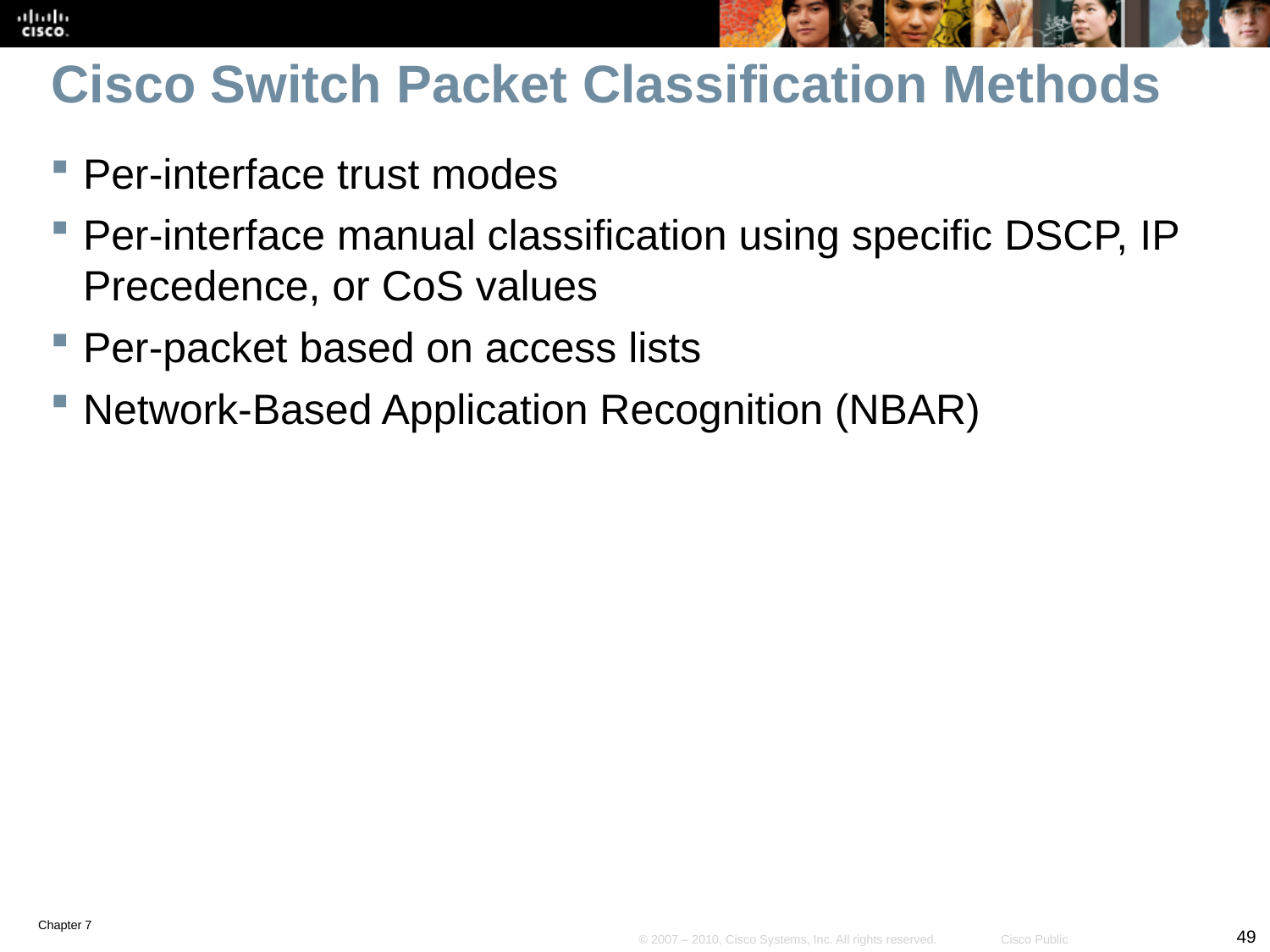

# Cisco Switch Packet Classification Methods
Per-interface trust modes
Per-interface manual classification using specific DSCP, IP Precedence, or CoS values
Per-packet based on access lists
Network-Based Application Recognition (NBAR)